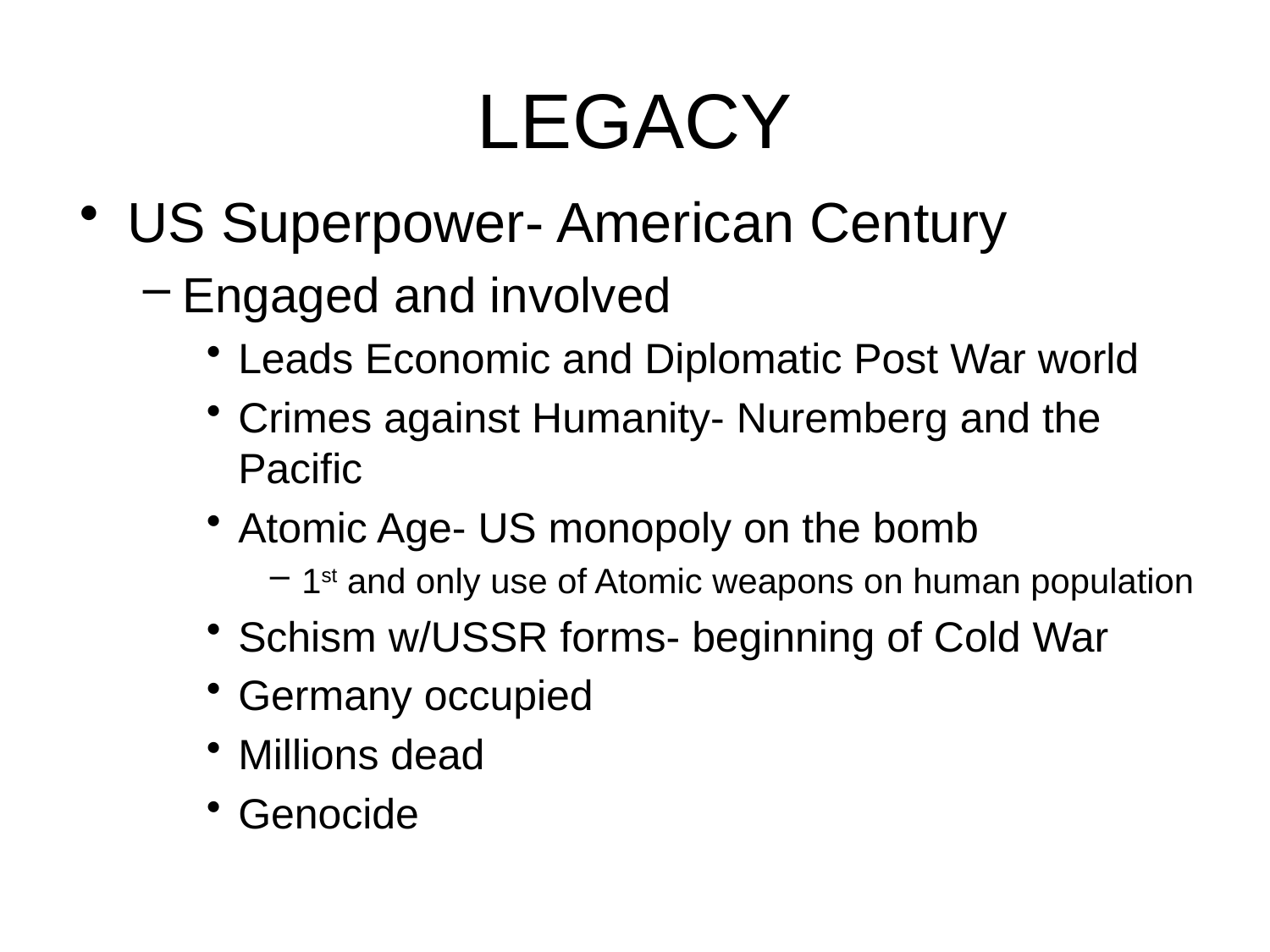

# LEGACY
US Superpower- American Century
Engaged and involved
Leads Economic and Diplomatic Post War world
Crimes against Humanity- Nuremberg and the Pacific
Atomic Age- US monopoly on the bomb
1st and only use of Atomic weapons on human population
Schism w/USSR forms- beginning of Cold War
Germany occupied
Millions dead
Genocide